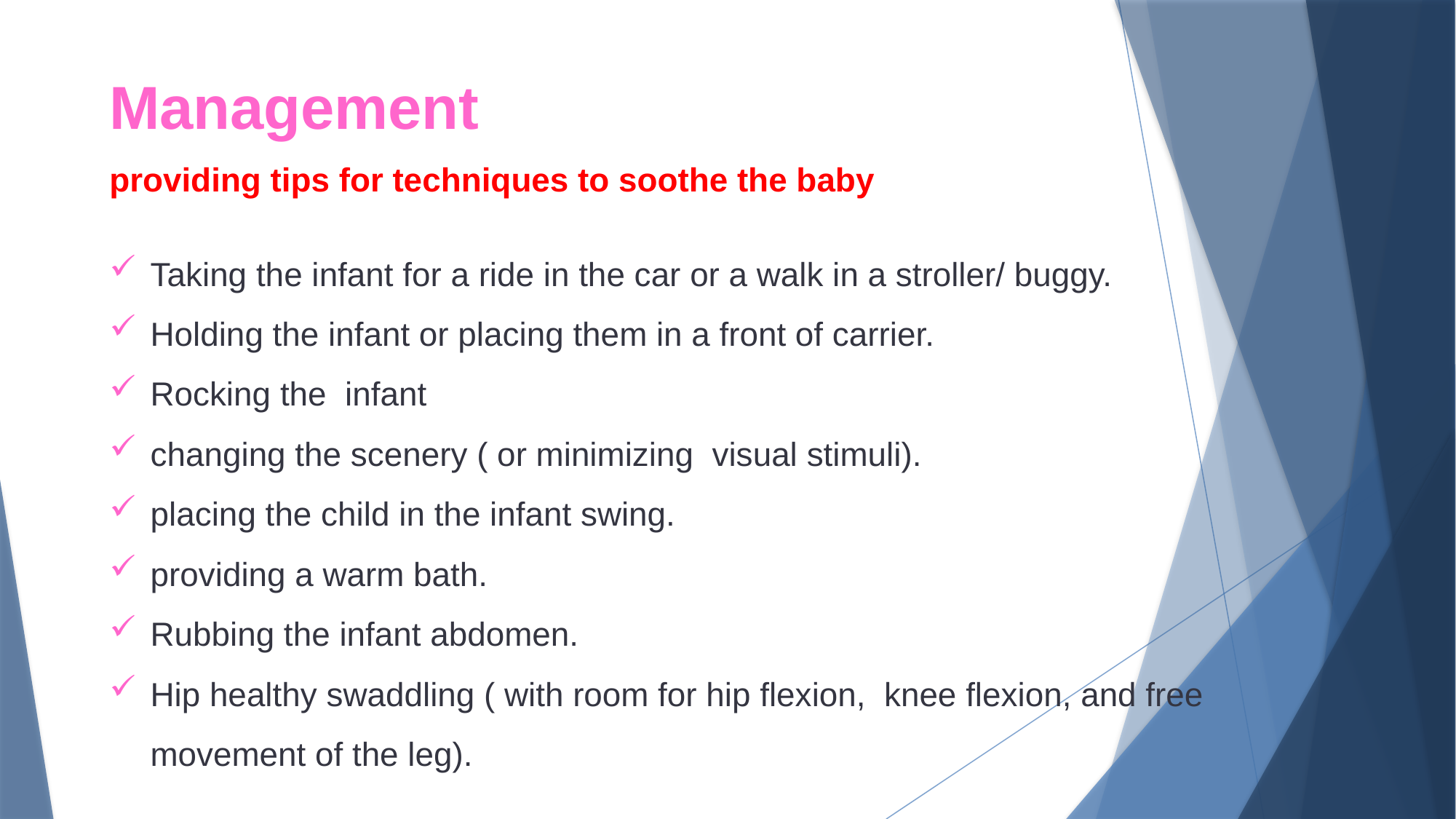

Management
providing tips for techniques to soothe the baby
Taking the infant for a ride in the car or a walk in a stroller/ buggy.
Holding the infant or placing them in a front of carrier.
Rocking the  infant
changing the scenery ( or minimizing  visual stimuli).
placing the child in the infant swing.
providing a warm bath.
Rubbing the infant abdomen.
Hip healthy swaddling ( with room for hip flexion,  knee flexion, and free  movement of the leg).